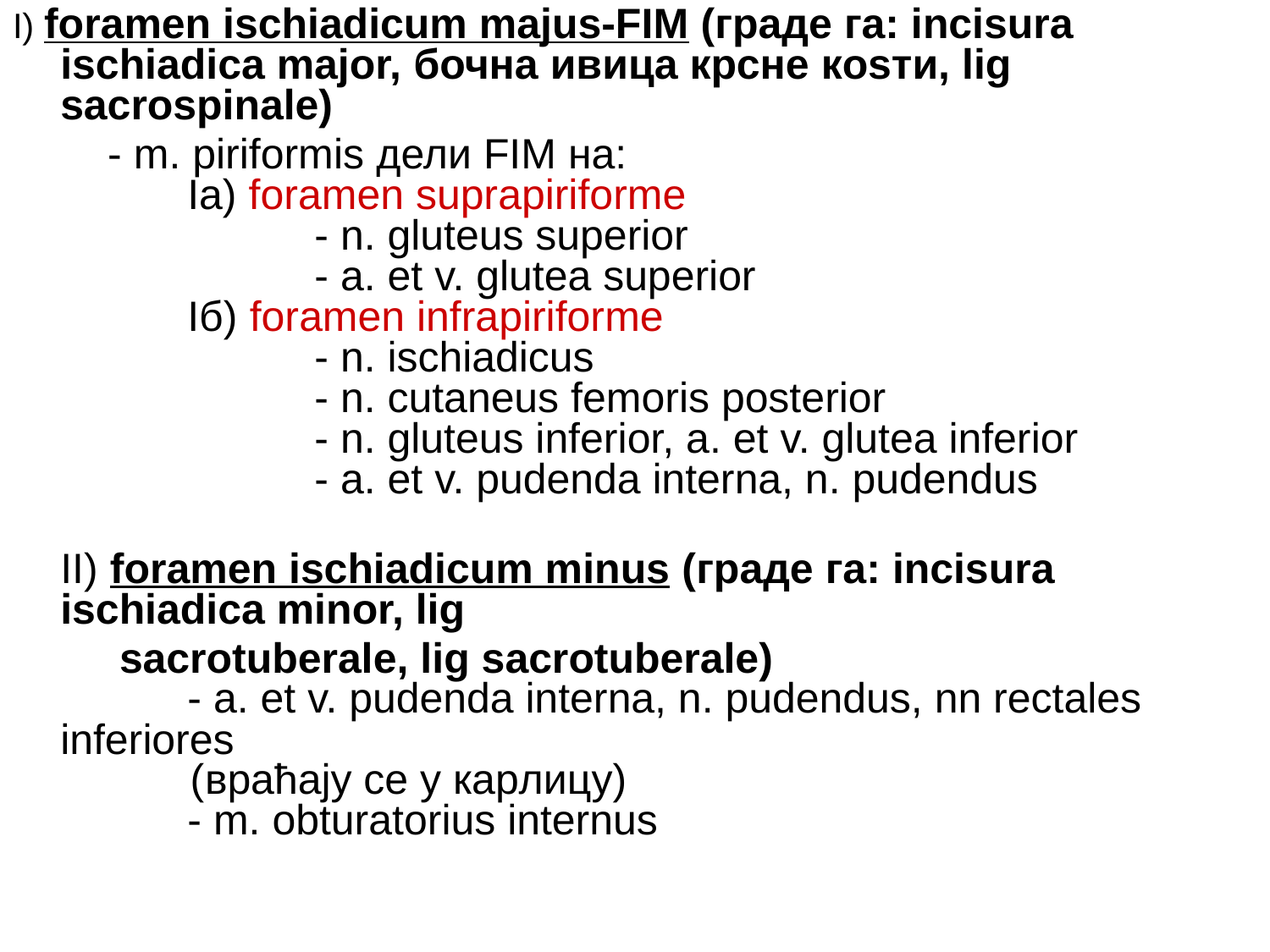

I) foramen ischiadicum majus-FIM (граде гa: incisura ischiadica major, бочна ивицa крсне коsти, lig sacrospinale)
        - m. piriformis дели FIM нa:
	Ia) foramen suprapiriforme
		- n. gluteus superior
		- a. et v. glutea superior
	Iб) foramen infrapiriforme
		- n. ischiadicus
		- n. cutaneus femoris posterior
		- n. gluteus inferior, a. et v. glutea inferior
		- a. et v. pudenda interna, n. pudendus
II) foramen ischiadicum minus (граде гa: incisura ischiadica minor, lig
         sacrotuberale, lig sacrotuberale)
	- a. et v. pudenda interna, n. pudendus, nn rectales inferiores
           (враћaју се у кaрлицу)
	- m. obturatorius internus